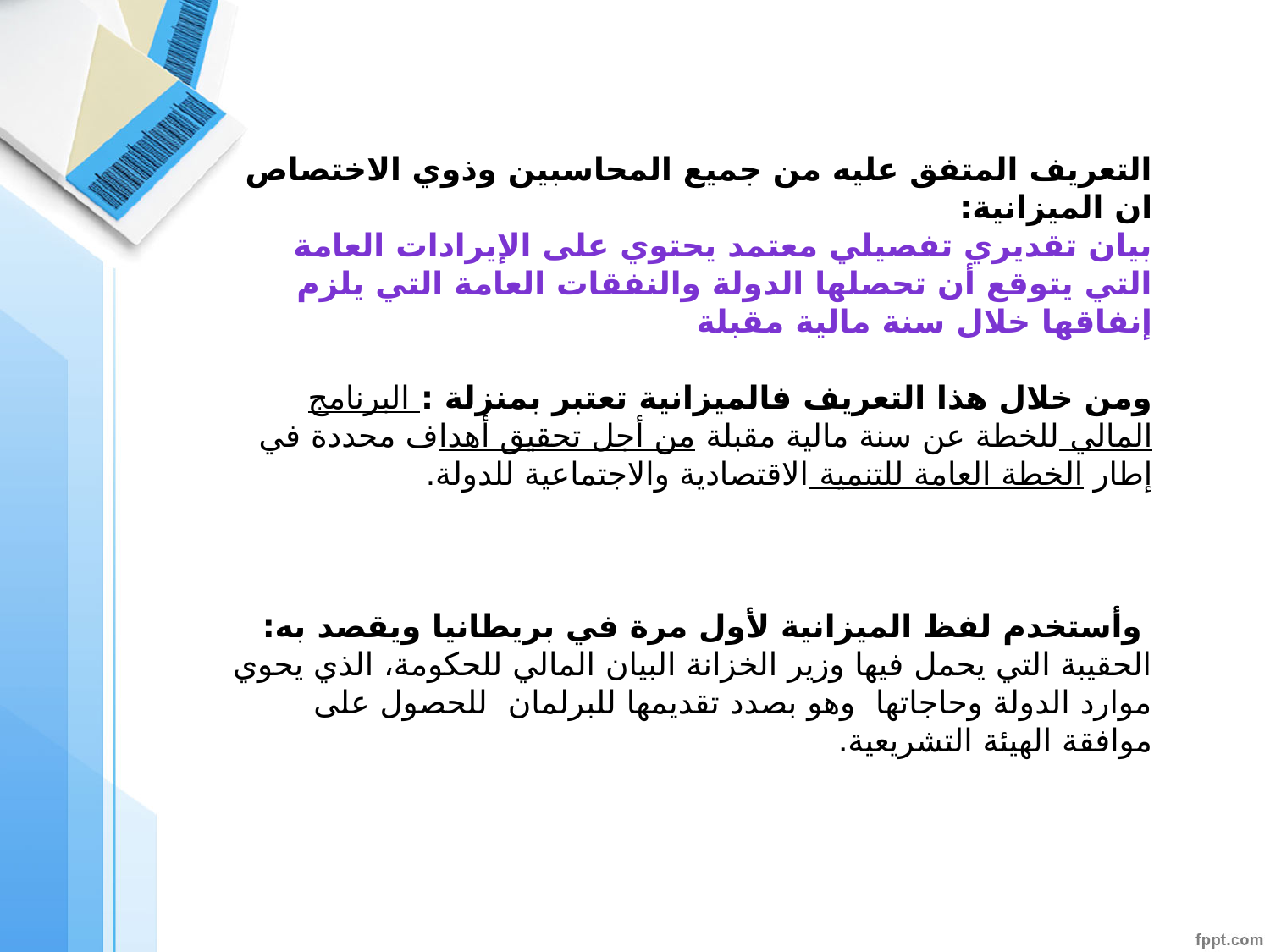

التعريف المتفق عليه من جميع المحاسبين وذوي الاختصاص  ان الميزانية:
بيان تقديري تفصيلي معتمد يحتوي على الإيرادات العامة التي يتوقع أن تحصلها الدولة والنفقات العامة التي يلزم إنفاقها خلال سنة مالية مقبلة

ومن خلال هذا التعريف فالميزانية تعتبر بمنزلة : البرنامج المالي للخطة عن سنة مالية مقبلة من أجل تحقيق أهداف محددة في إطار الخطة العامة للتنمية الاقتصادية والاجتماعية للدولة.

 وأستخدم لفظ الميزانية لأول مرة في بريطانيا ويقصد به: الحقيبة التي يحمل فيها وزير الخزانة البيان المالي للحكومة، الذي يحوي موارد الدولة وحاجاتها  وهو بصدد تقديمها للبرلمان  للحصول على موافقة الهيئة التشريعية.